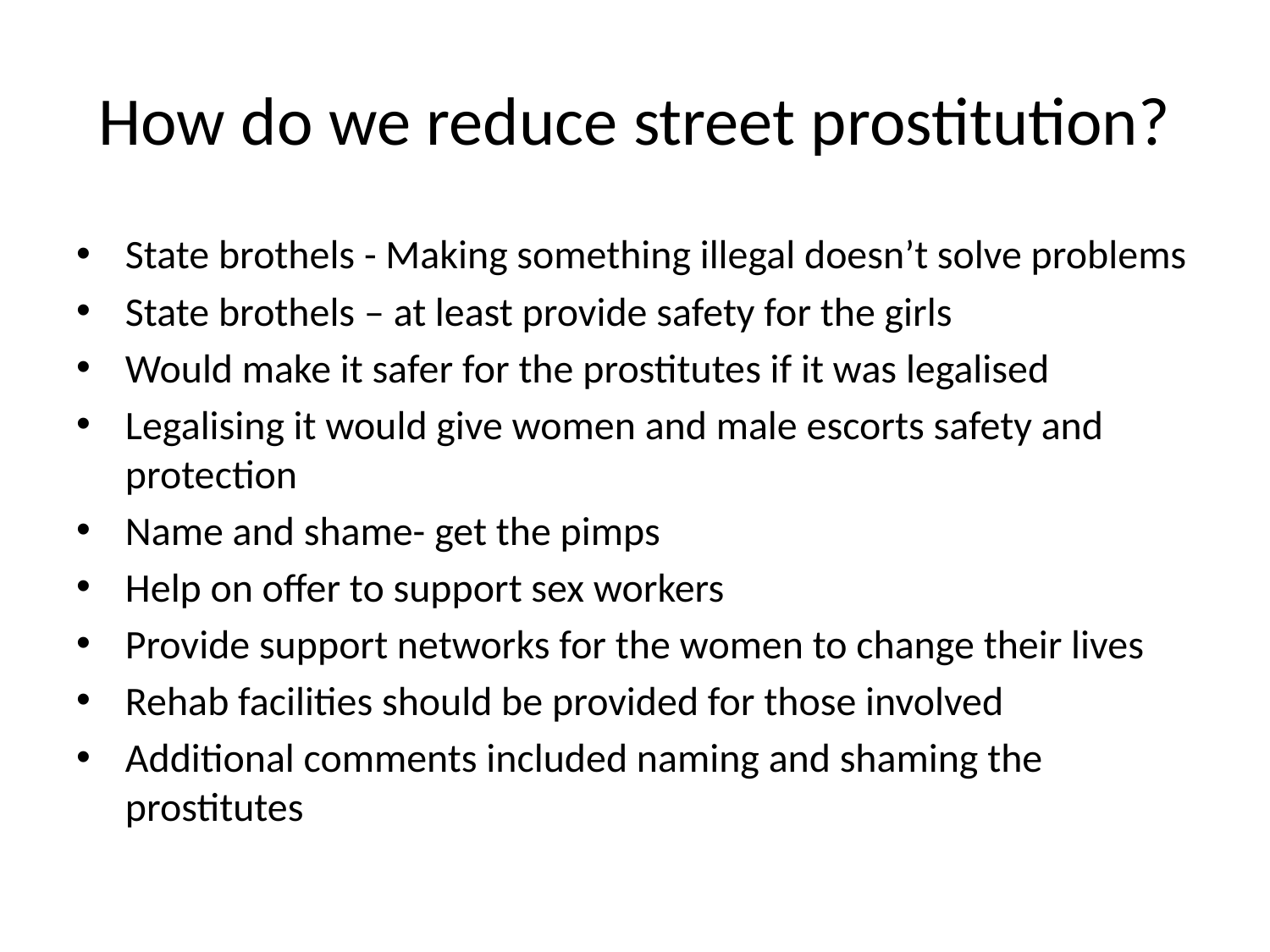

# How do we reduce street prostitution?
State brothels - Making something illegal doesn’t solve problems
State brothels – at least provide safety for the girls
Would make it safer for the prostitutes if it was legalised
Legalising it would give women and male escorts safety and protection
Name and shame- get the pimps
Help on offer to support sex workers
Provide support networks for the women to change their lives
Rehab facilities should be provided for those involved
Additional comments included naming and shaming the prostitutes